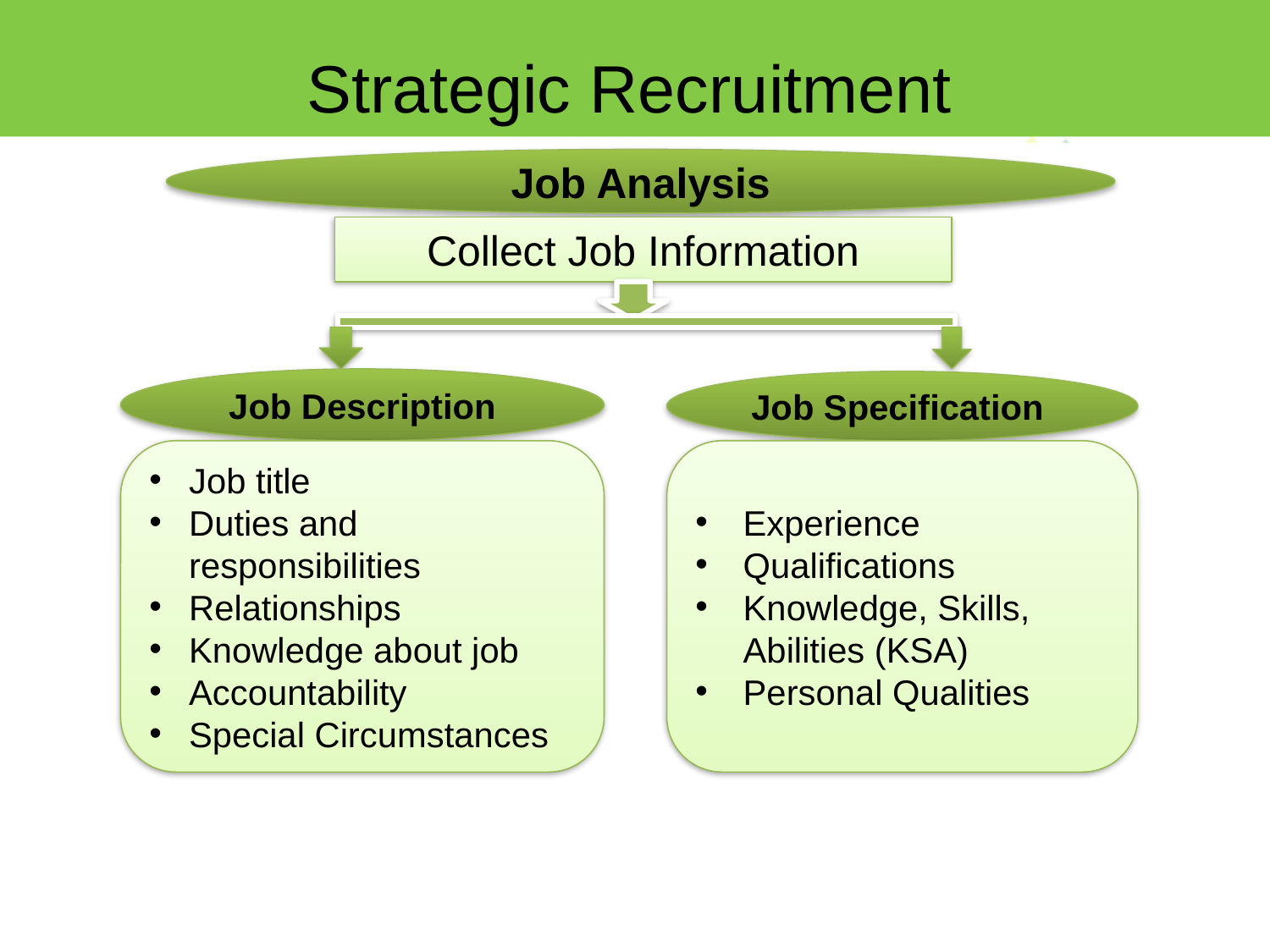

Strategic Recruitment

Job Analysis
Collect Job Information

Job Description
Job Specification
Job title
Duties and responsibilities
Relationships
Knowledge about job
Accountability
Special Circumstances
Experience
Qualifications
Knowledge, Skills, Abilities (KSA)
Personal Qualities